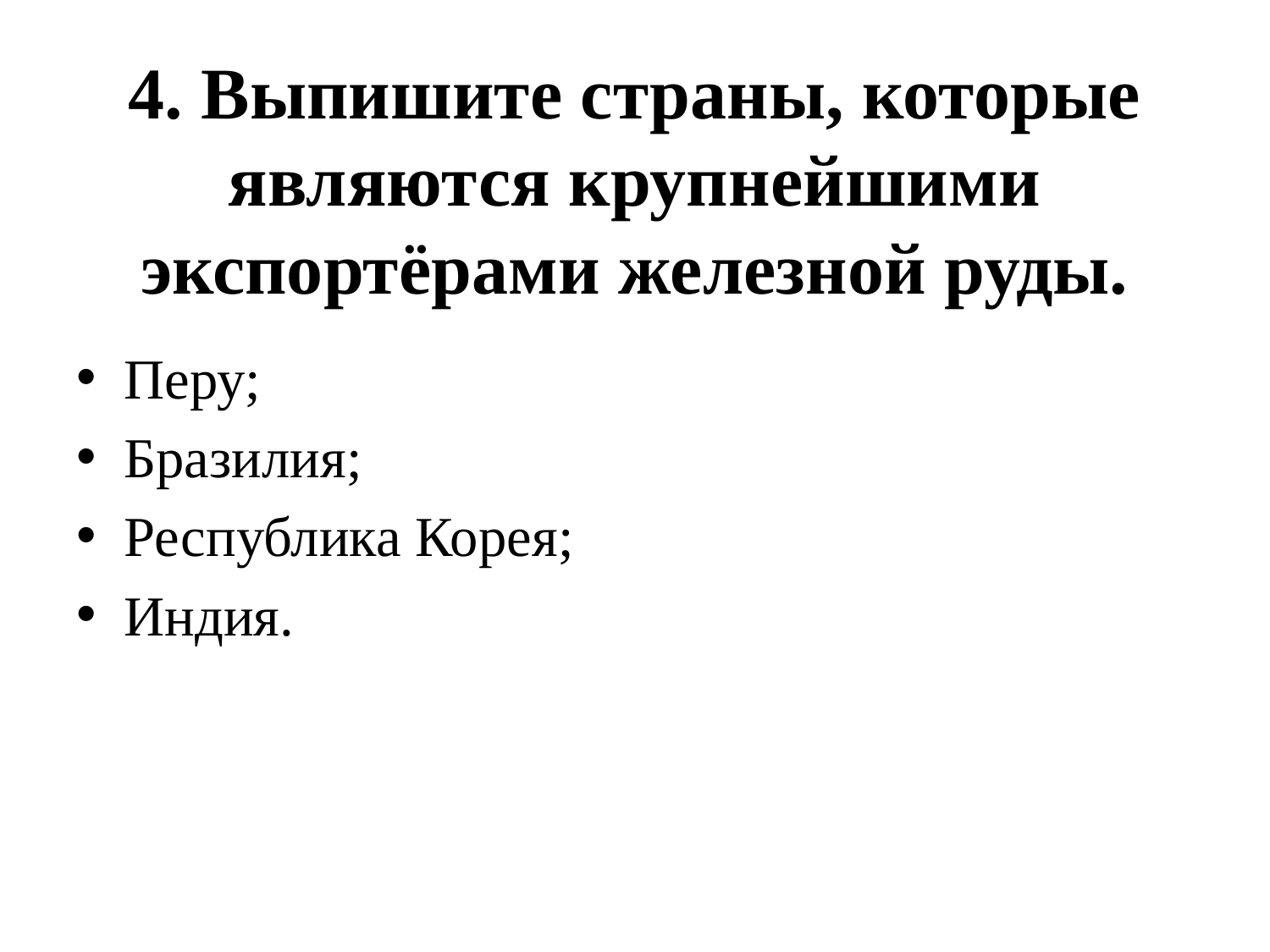

# 4. Выпишите страны, которые являются крупнейшими экспортёрами железной руды.
Перу;
Бразилия;
Республика Корея;
Индия.